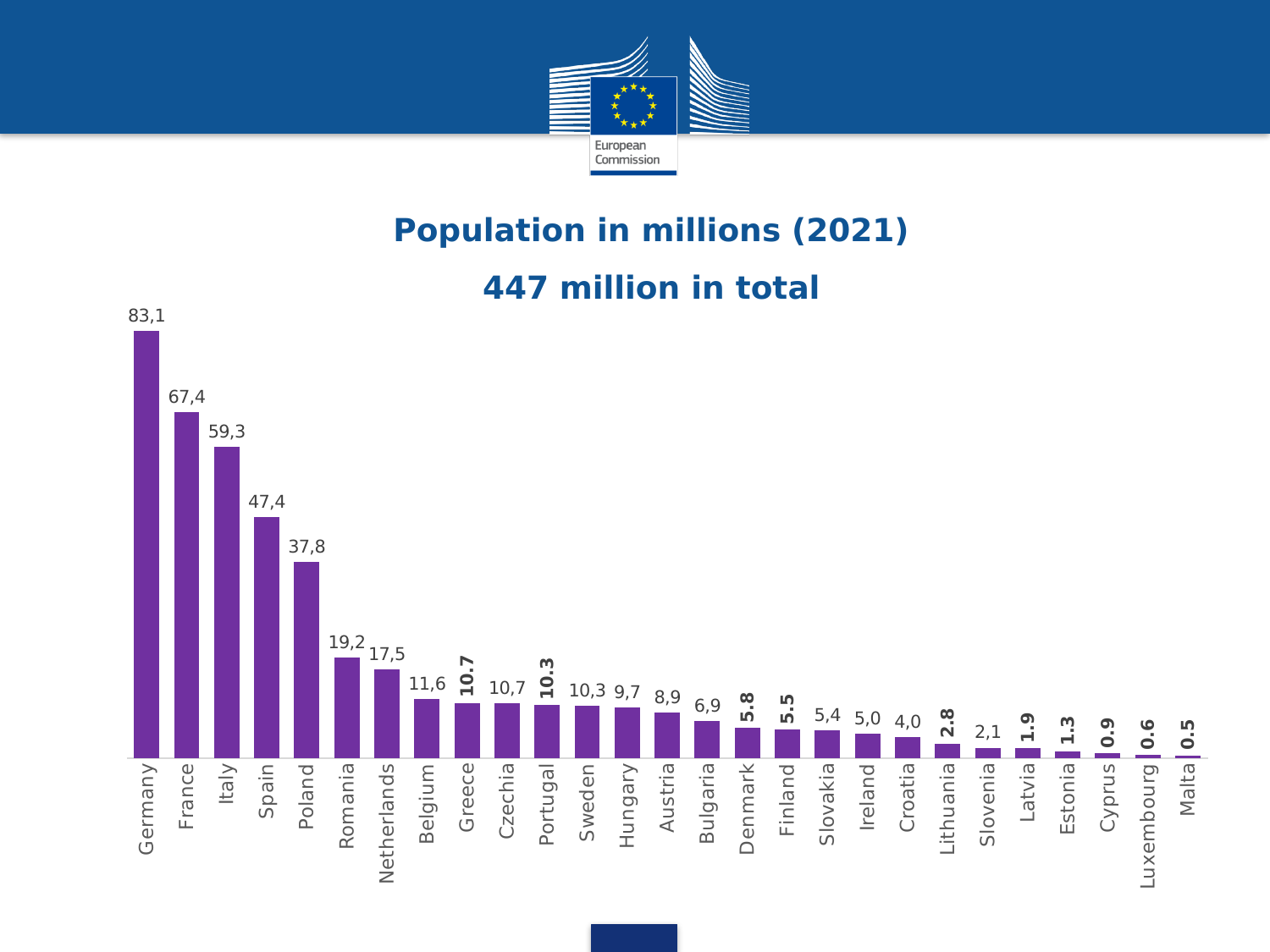

# Population in millions (2021) 447 million in total

### Chart

| Category |  |
|---|---|
| Germany | 82.9 |
| France | 67.2 |
| Italy | 60.4 |
| Spain | 46.7 |
| Poland | 38.0 |
| Romania | 19.5 |
| Netherlands | 17.2 |
| Belgium | 11.4 |
| Greece | 10.7 |
| Czechia | 10.6 |
| Portugal | 10.3 |
| Sweden | 10.1 |
| Hungary | 9.8 |
| Austria | 8.8 |
| Bulgaria | 7.1 |
| Denmark | 5.8 |
| Finland | 5.5 |
| Slovakia | 5.4 |
| Ireland | 4.8 |
| Croatia | 4.1 |
| Lithuania | 2.8 |
| Slovenia | 2.0 |
| Latvia | 1.9 |
| Estonia | 1.3 |
| Cyprus | 0.9 |
| Luxembourg | 0.6 |
| Malta | 0.5 |